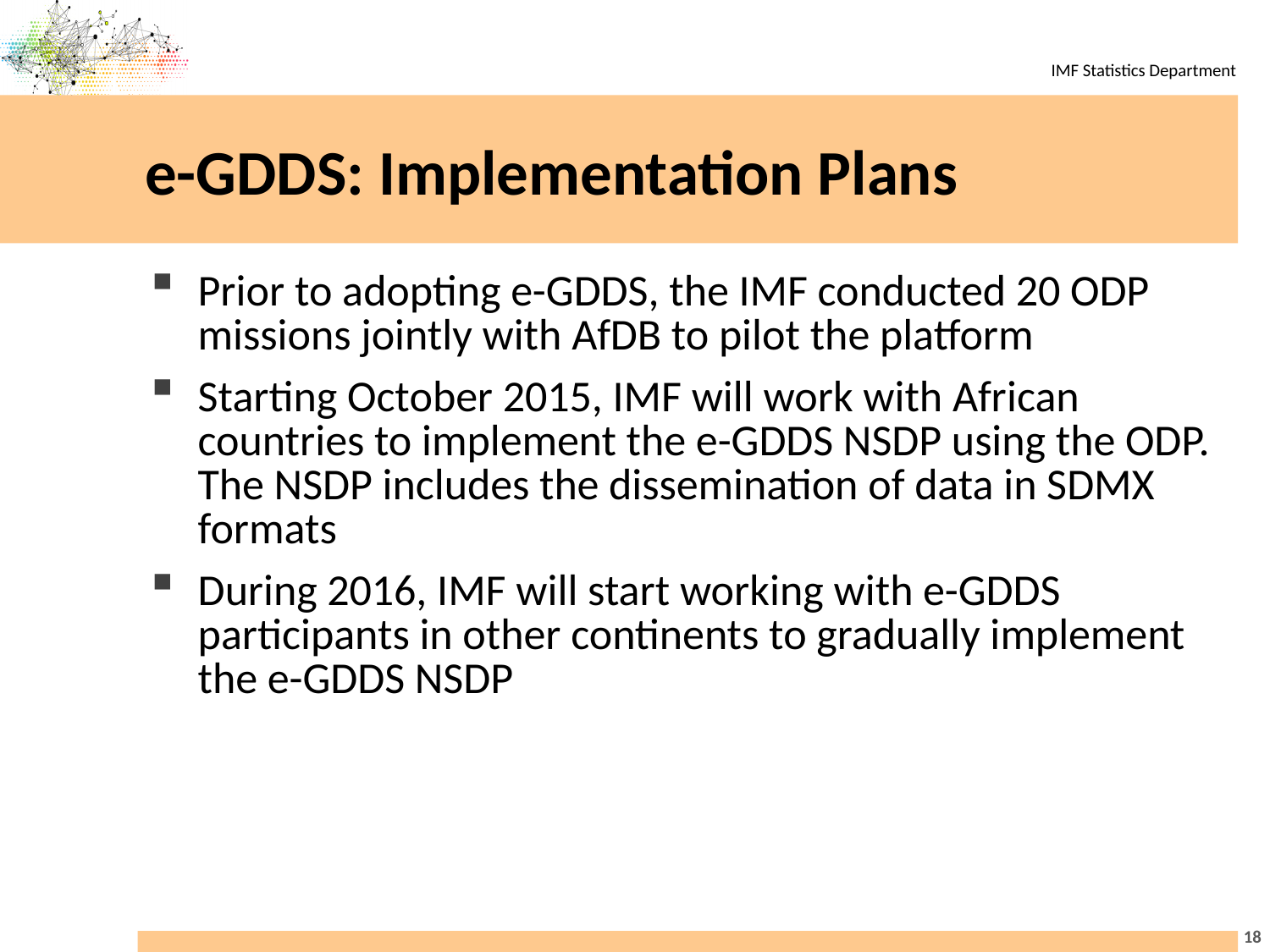

# e-GDDS: Implementation Plans
Prior to adopting e-GDDS, the IMF conducted 20 ODP missions jointly with AfDB to pilot the platform
Starting October 2015, IMF will work with African countries to implement the e-GDDS NSDP using the ODP. The NSDP includes the dissemination of data in SDMX formats
During 2016, IMF will start working with e-GDDS participants in other continents to gradually implement the e-GDDS NSDP

18